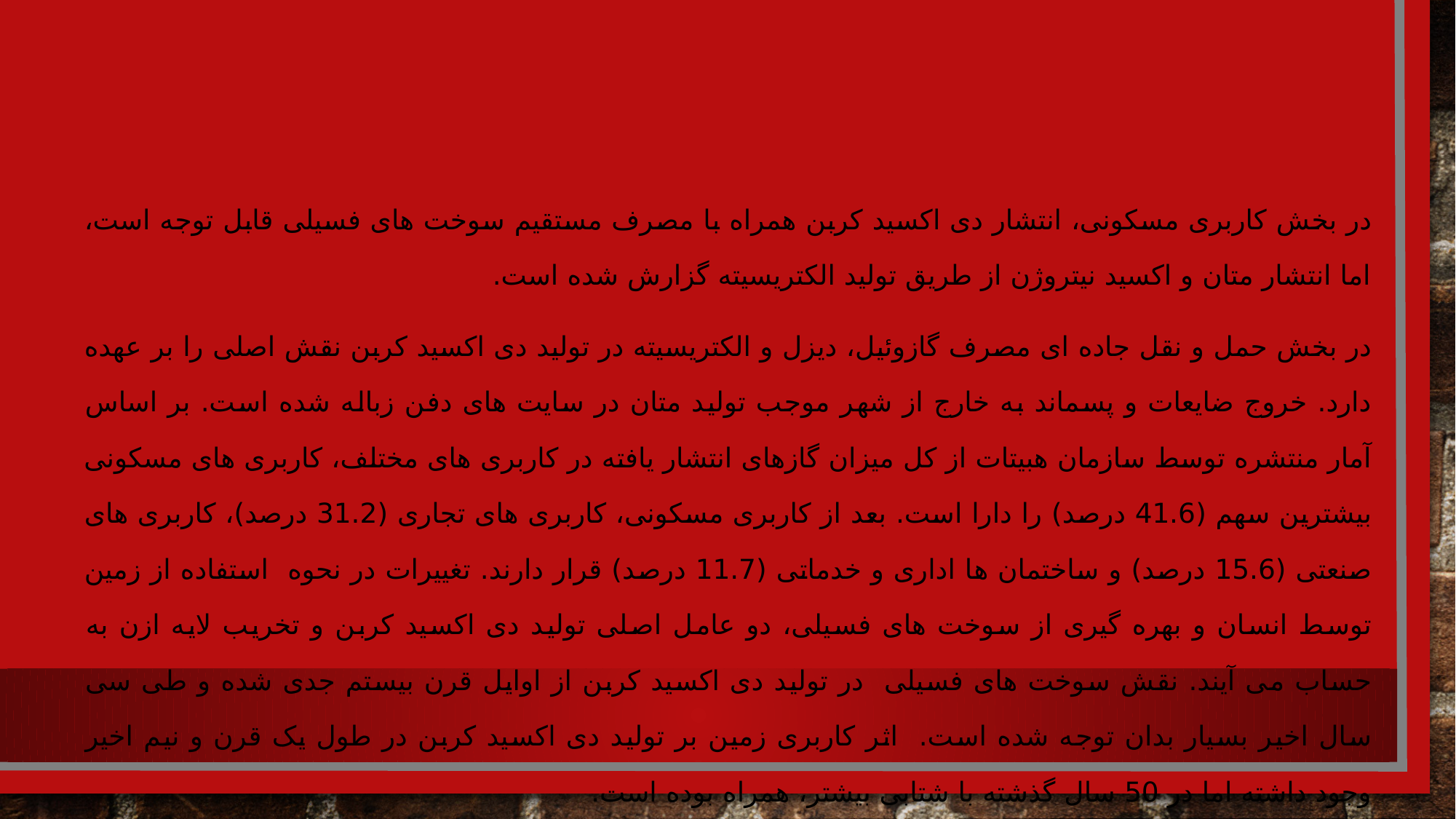

# تولید گازهای گلخانه ای و آسیب دیدگی لایه ازن
در بخش کاربری مسکونی، انتشار دی اکسید کربن همراه با مصرف مستقیم سوخت های فسیلی قابل توجه است، اما انتشار متان و اکسید نیتروژن از طریق تولید الکتریسیته گزارش شده است.
در بخش حمل و نقل جاده ای مصرف گازوئیل، دیزل و الکتریسیته در تولید دی اکسید کربن نقش اصلی را بر عهده دارد. خروج ضایعات و پسماند به خارج از شهر موجب تولید متان در سایت های دفن زباله شده است. بر اساس آمار منتشره توسط سازمان هبیتات از کل میزان گازهای انتشار یافته در کاربری های مختلف، کاربری های مسکونی بیشترین سهم (41.6 درصد) را دارا است. بعد از کاربری مسکونی، کاربری های تجاری (31.2 درصد)، کاربری های صنعتی (15.6 درصد) و ساختمان ها اداری و خدماتی (11.7 درصد) قرار دارند. تغییرات در نحوه  استفاده از زمین توسط انسان و بهره گیری از سوخت های فسیلی، دو عامل اصلی تولید دی اکسید کربن و تخریب لایه ازن به حساب می آیند. نقش سوخت های فسیلی  در تولید دی اکسید کربن از اوایل قرن بیستم جدی شده و طی سی سال اخیر بسیار بدان توجه شده است.  اثر کاربری زمین بر تولید دی اکسید کربن در طول یک قرن و نیم اخیر وجود داشته اما در 50 سال گذشته با شتابی بیشتر، همراه بوده است.